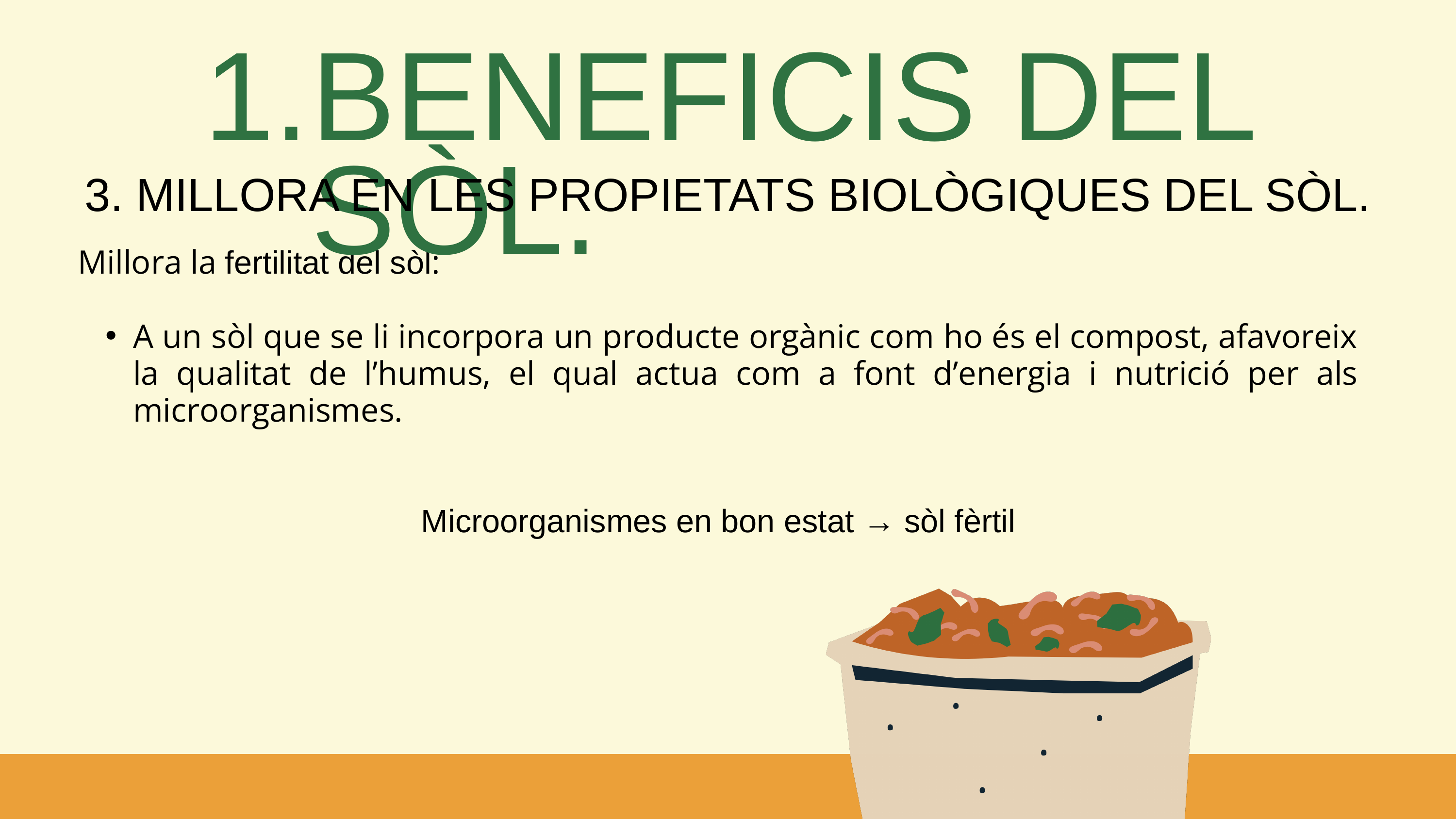

BENEFICIS DEL SÒL.
3. MILLORA EN LES PROPIETATS BIOLÒGIQUES DEL SÒL.

Millora la fertilitat del sòl:

A un sòl que se li incorpora un producte orgànic com ho és el compost, afavoreix la qualitat de l’humus, el qual actua com a font d’energia i nutrició per als microorganismes.

Microorganismes en bon estat → sòl fèrtil